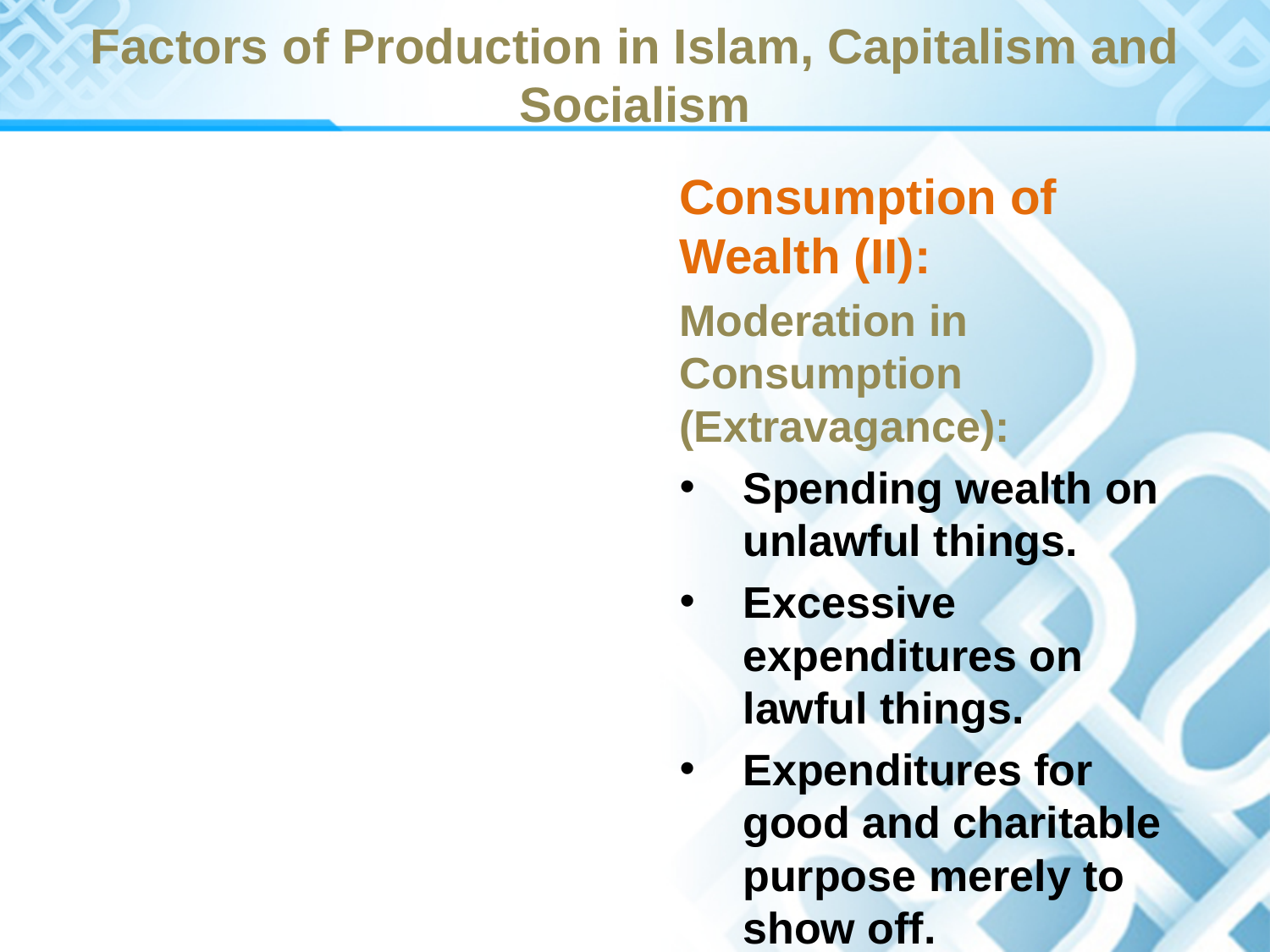

Factors of Production in Islam, Capitalism and Socialism
Consumption of Wealth (II):
Moderation in Consumption (Extravagance):
Spending wealth on unlawful things.
Excessive expenditures on lawful things.
Expenditures for good and charitable purpose merely to show off.